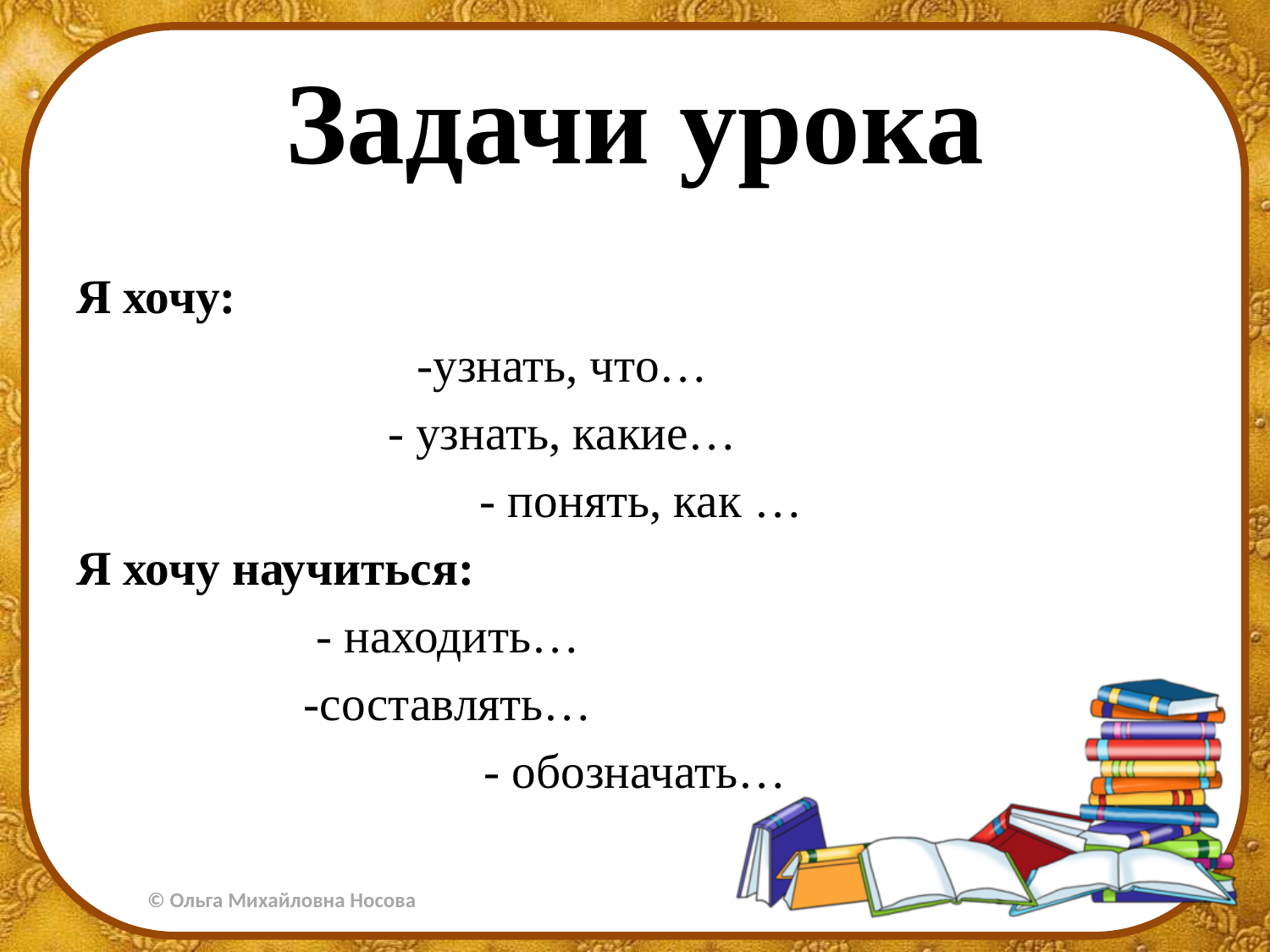

# Задачи урока

Я хочу:
 -узнать, что…
 - узнать, какие…
 - понять, как …
Я хочу научиться:
- находить…
 -составлять…
- обозначать…